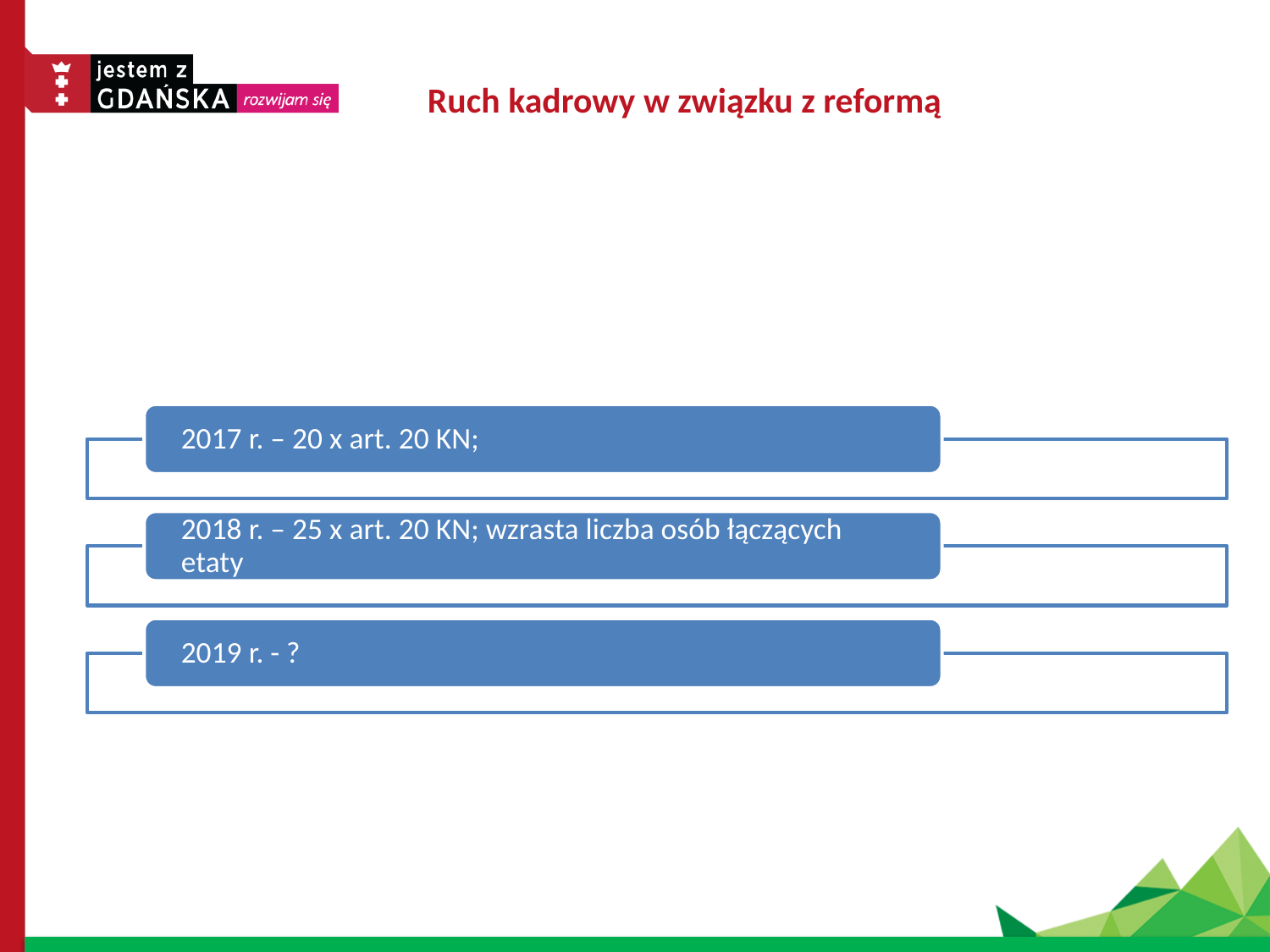

# Ruch kadrowy w związku z reformą
2017 r. – 20 x art. 20 KN;
2018 r. – 25 x art. 20 KN; wzrasta liczba osób łączących etaty
2019 r. - ?